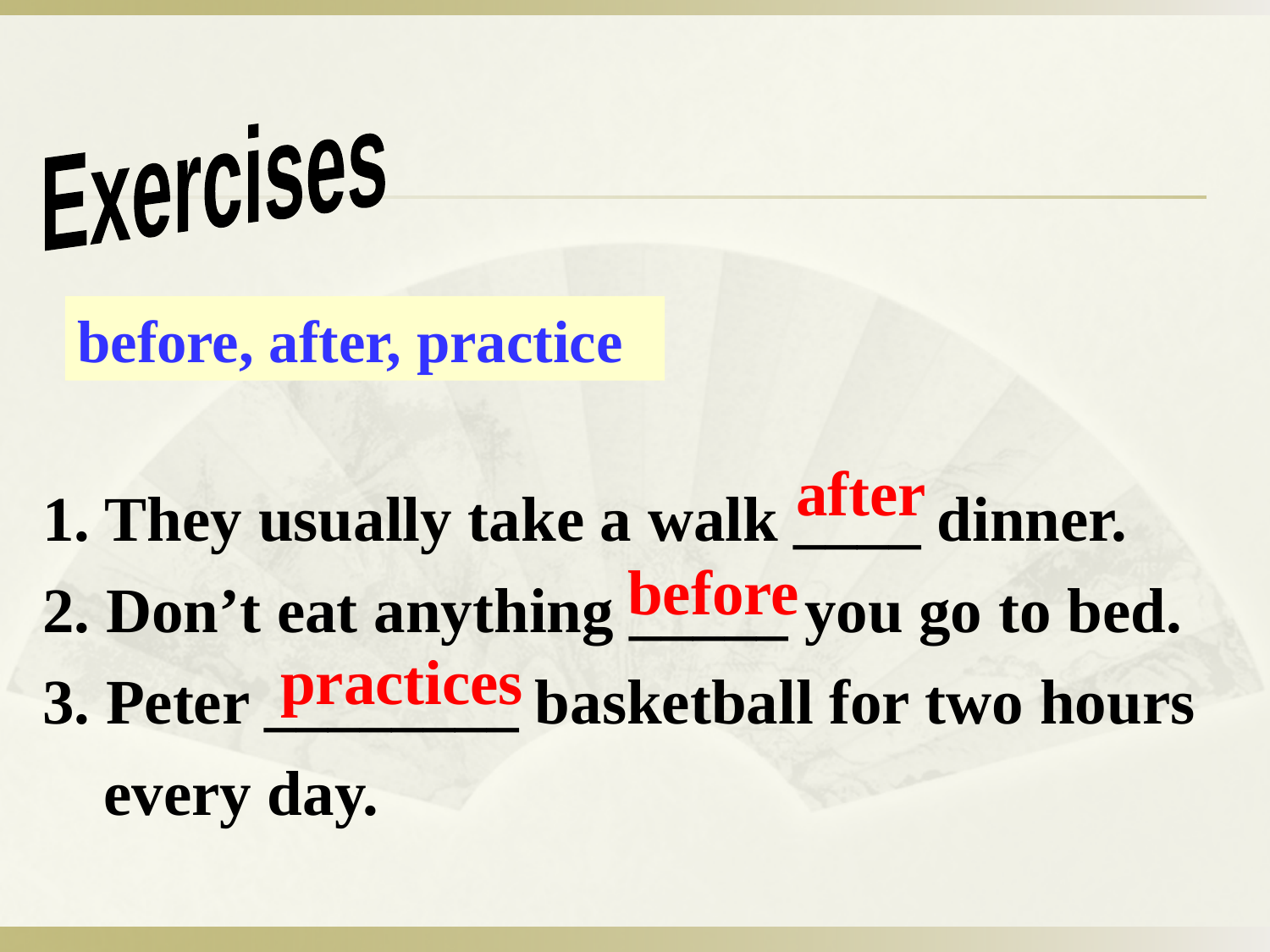

Exercises
before, after, practice
after
1. They usually take a walk ____ dinner.
2. Don’t eat anything _____ you go to bed.
3. Peter ________ basketball for two hours every day.
before
practices